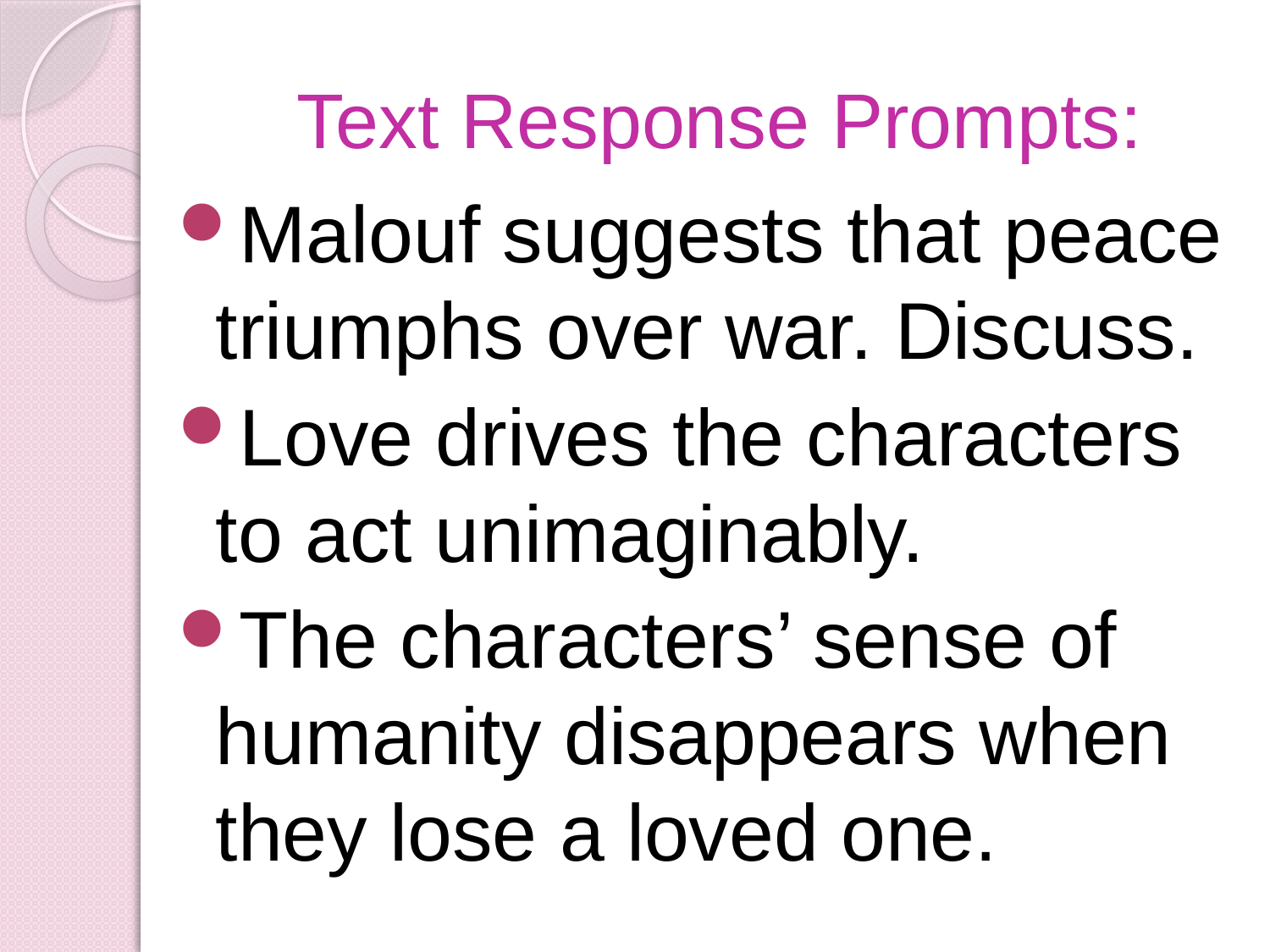

# Text Response Prompts:
Malouf suggests that peace triumphs over war. Discuss.
Love drives the characters to act unimaginably.
The characters’ sense of humanity disappears when they lose a loved one.